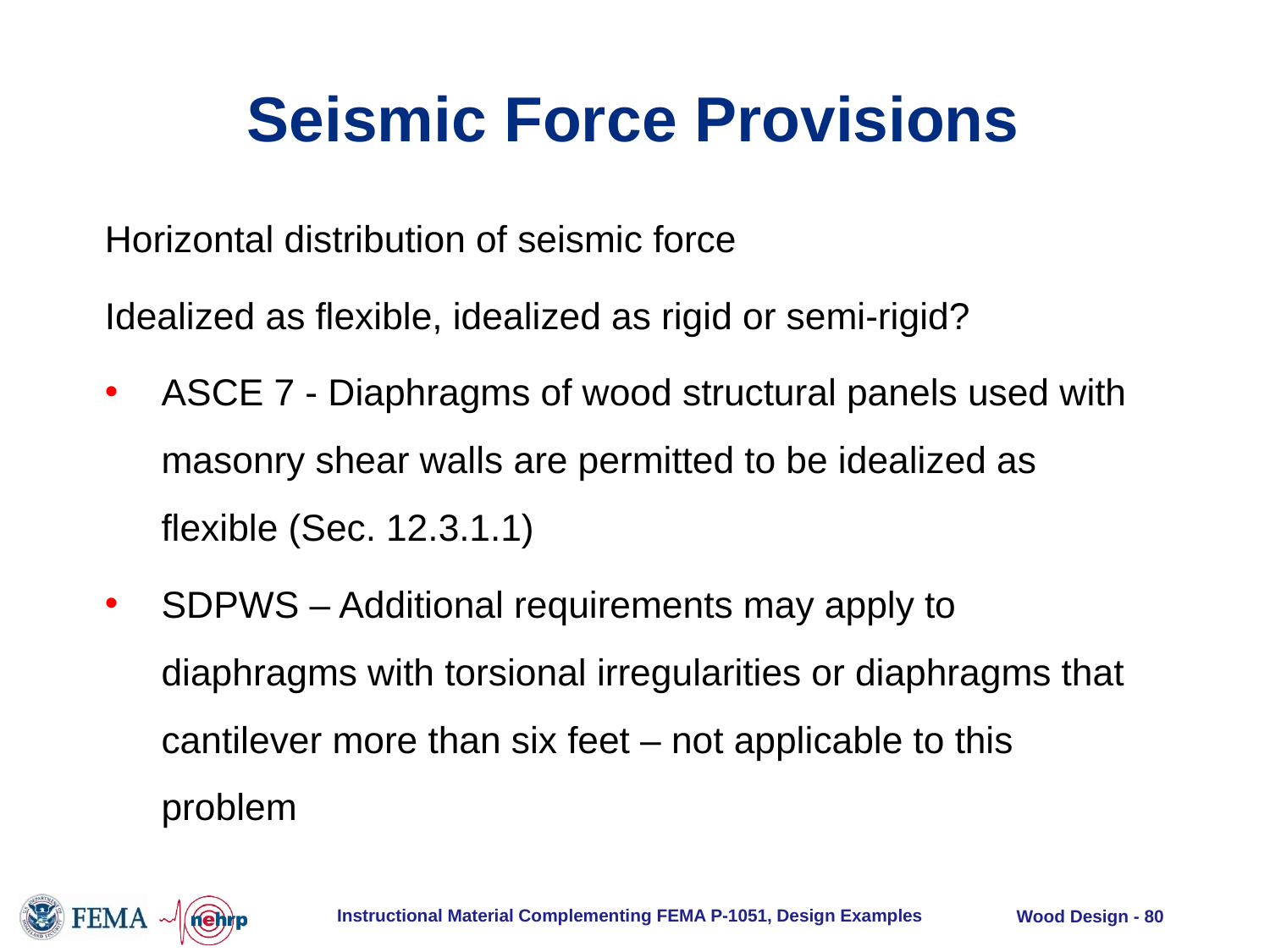

# Seismic Force Provisions
Horizontal distribution of seismic force
Idealized as flexible, idealized as rigid or semi-rigid?
ASCE 7 - Diaphragms of wood structural panels used with masonry shear walls are permitted to be idealized as flexible (Sec. 12.3.1.1)
SDPWS – Additional requirements may apply to diaphragms with torsional irregularities or diaphragms that cantilever more than six feet – not applicable to this problem